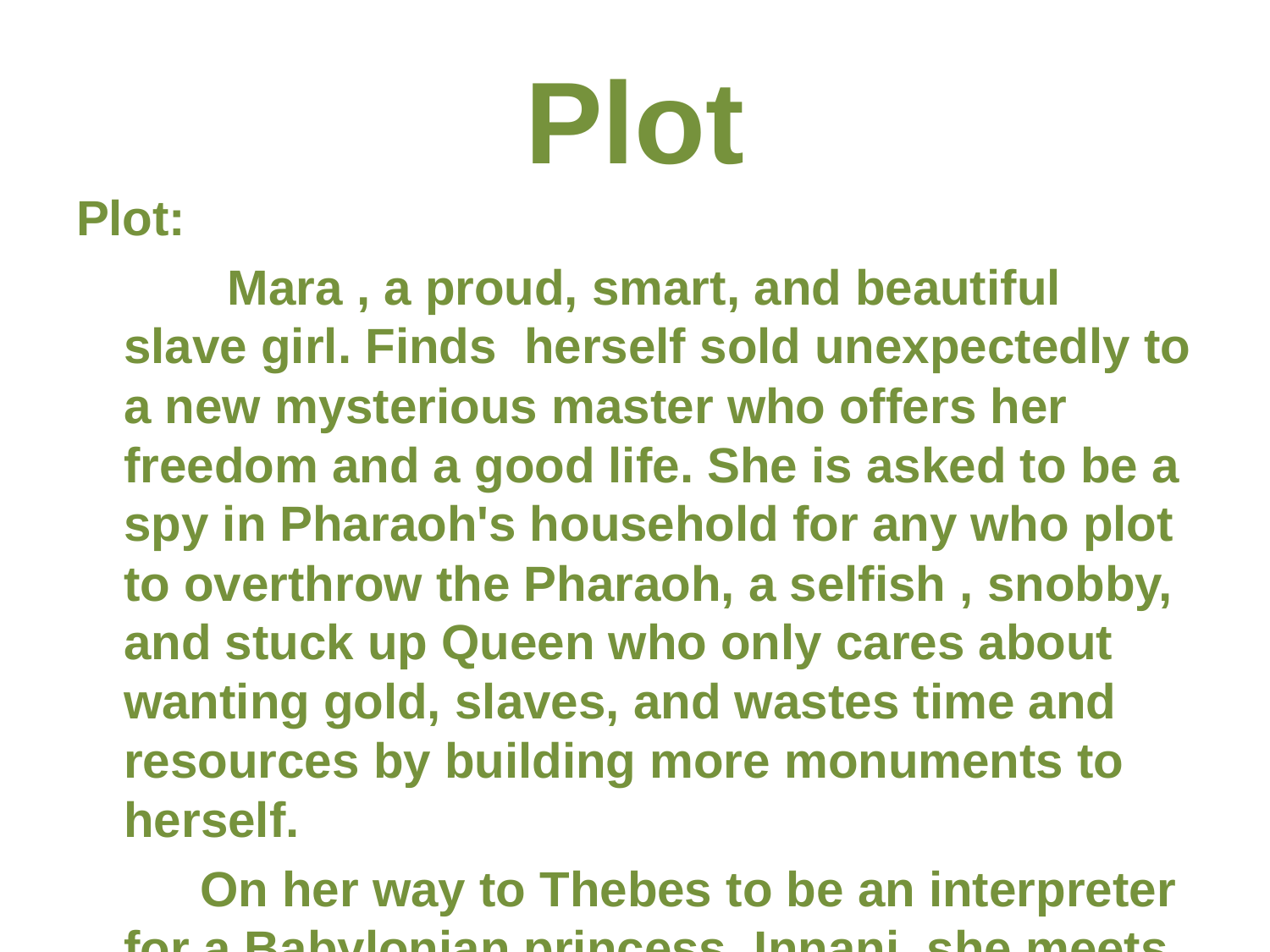

# Plot
Plot:
           Mara , a proud, smart, and beautiful slave girl. Finds  herself sold unexpectedly to a new mysterious master who offers her freedom and a good life. She is asked to be a spy in Pharaoh's household for any who plot to overthrow the Pharaoh, a selfish , snobby, and stuck up Queen who only cares about wanting gold, slaves, and wastes time and resources by building more monuments to herself.
         On her way to Thebes to be an interpreter for a Babylonian princess, Innani, she meets a intriguing handsome young man, Sheftu. He too asks her to be a spy but to help over throw the Queen. She finds herself in a dangerous  and overwhelming double spy role with only her wits to maneuver her way though her troubles. She falls in love with Sheftu and almost looses her love at a critical moment. Almost whipped to death, her unlimited loyalty is proven to all .